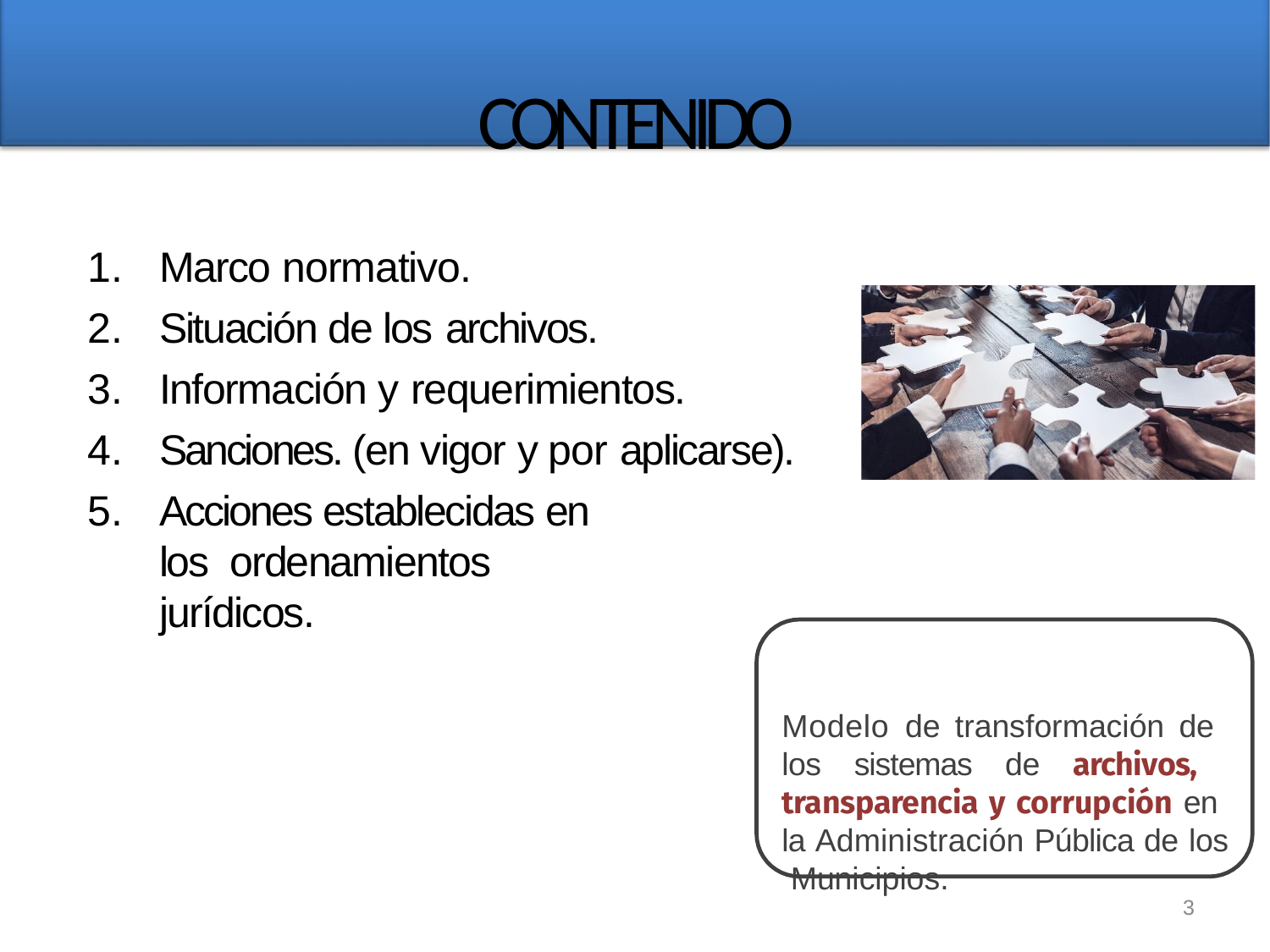

# CONTENIDO
Marco normativo.
Situación de los archivos.
Información y requerimientos.
Sanciones. (en vigor y por aplicarse).
Acciones establecidas en los  ordenamientos jurídicos.

Modelo de transformación de  los sistemas de archivos,  transparencia y corrupción en  la Administración Pública de los  Municipios.

3